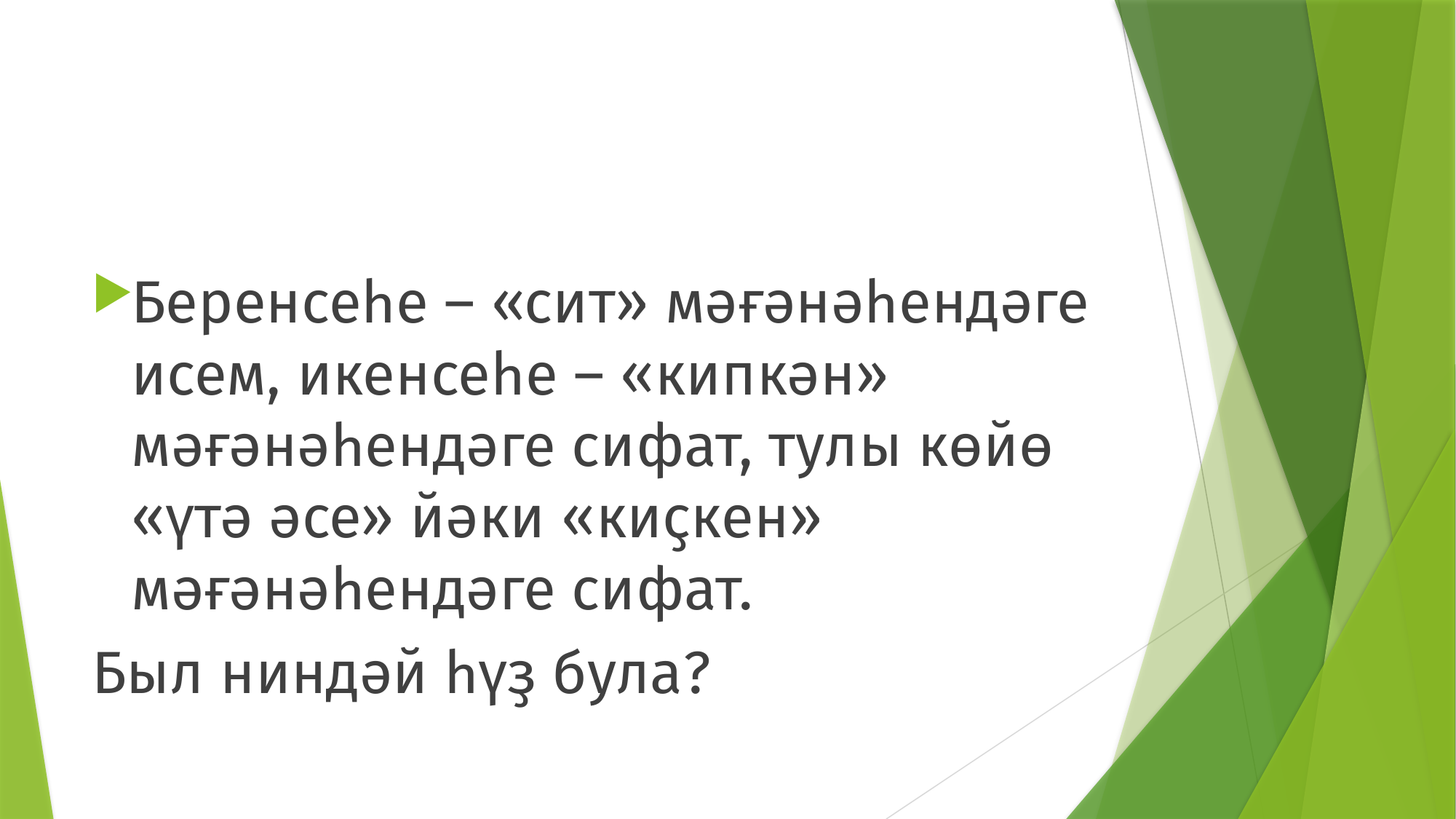

#
Беренсеһе – «сит» мәғәнәһендәге исем, икенсеһе – «кипкән» мәғәнәһендәге сифат, тулы көйө «үтә әсе» йәки «киҫкен» мәғәнәһендәге сифат.
Был ниндәй һүҙ була?